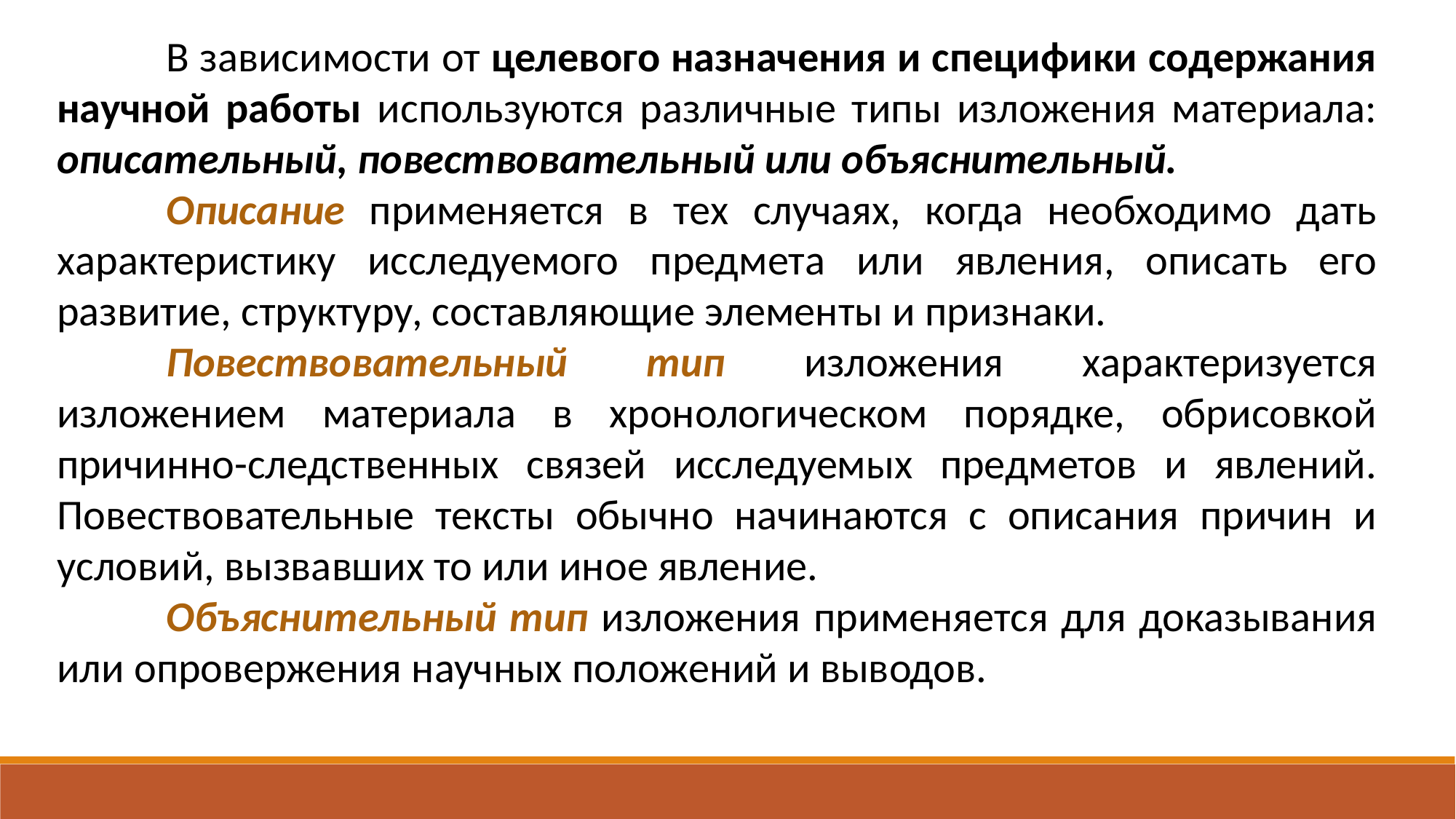

В зависимости от целевого назначения и специфики содержания научной работы используются различные типы изложения материала: описательный, повествовательный или объяснительный.
	Описание применяется в тех случаях, когда необходимо дать характеристику исследуемого предмета или явления, описать его развитие, структуру, составляющие элементы и признаки.
	Повествовательный тип изложения характеризуется изложением материала в хронологическом порядке, обрисовкой причинно-следственных связей исследуемых предметов и явлений. Повествовательные тексты обычно начинаются с описания причин и условий, вызвавших то или иное явление.
	Объяснительный тип изложения применяется для доказывания или опровержения научных положений и выводов.